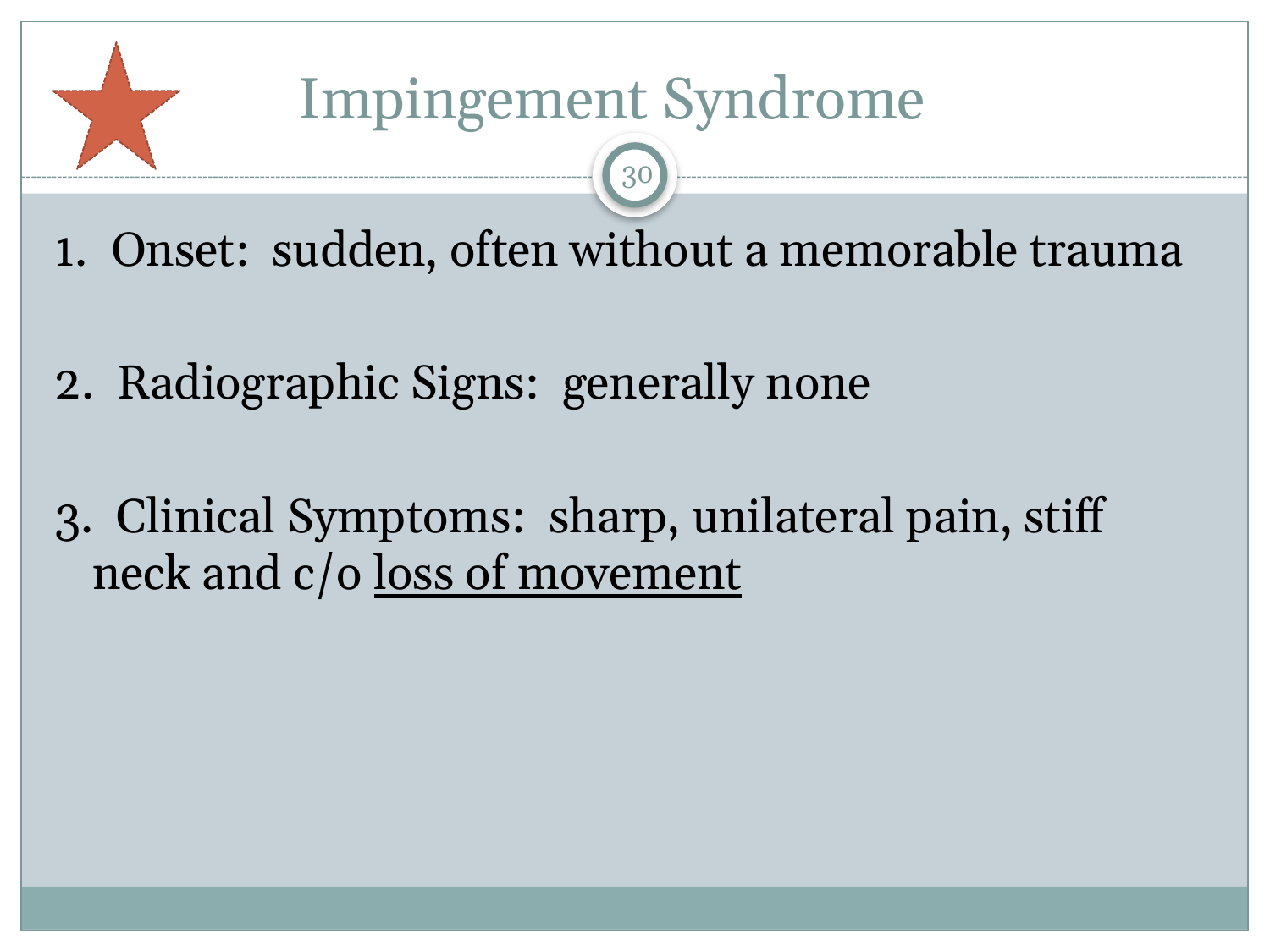

# Impingement Syndrome

30
1.  Onset:  sudden, often without a memorable trauma

2.  Radiographic Signs:  generally none

3.  Clinical Symptoms:  sharp, unilateral pain, stiff neck and c/o loss of movement